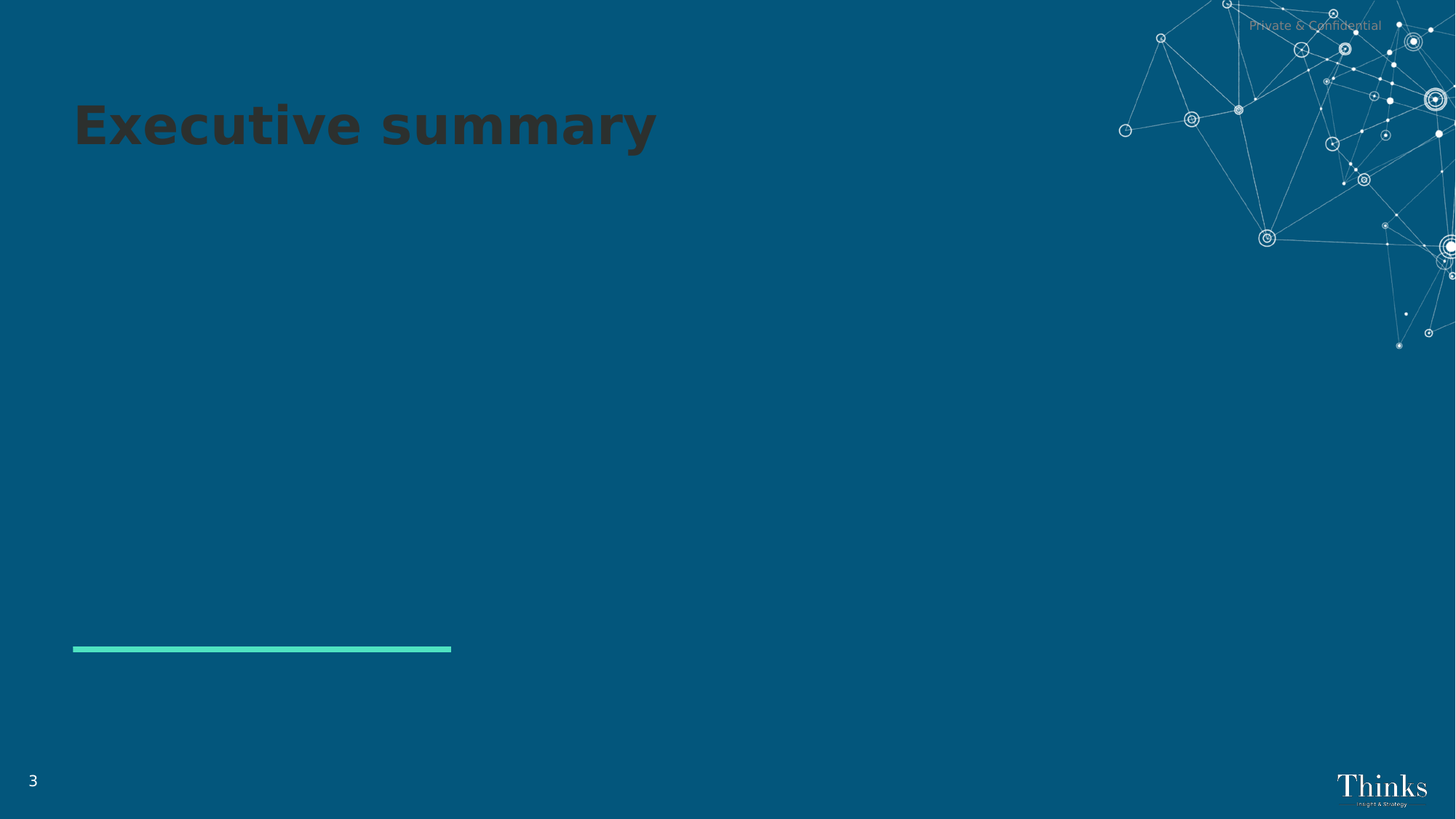

Private & Confidential
# Executive summary
Section Subtitle
3